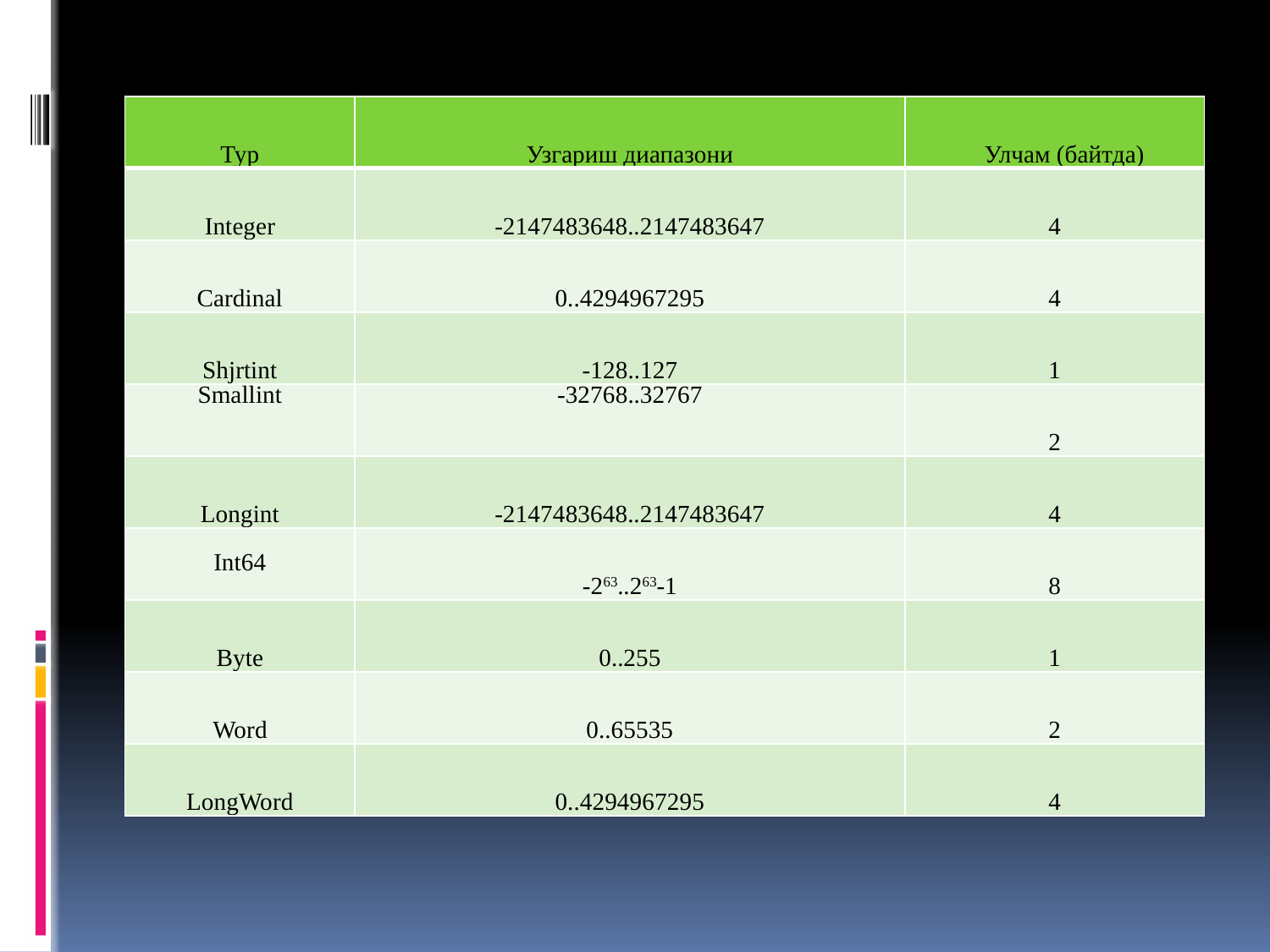

| Тур | Узгариш диапазони | Улчам (байтда) |
| --- | --- | --- |
| Integer | -2147483648..2147483647 | 4 |
| Cardinal | 0..4294967295 | 4 |
| Shjrtint | -128..127 | 1 |
| Smallint | -32768..32767 | 2 |
| Longint | -2147483648..2147483647 | 4 |
| Int64 | -263..263-1 | 8 |
| Byte | 0..255 | 1 |
| Word | 0..65535 | 2 |
| LongWord | 0..4294967295 | 4 |